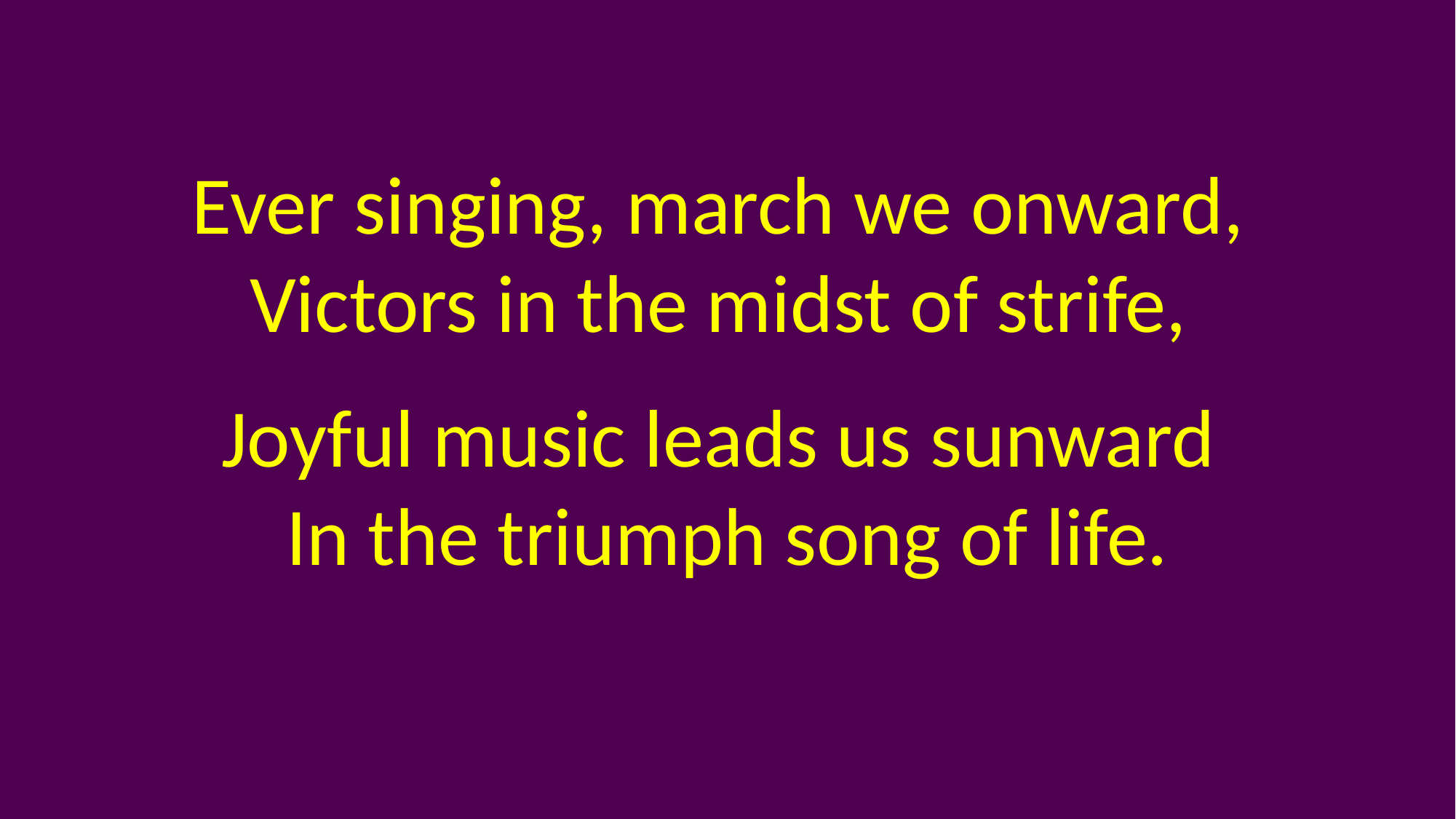

Ever singing, march we onward,
Victors in the midst of strife,
Joyful music leads us sunward
In the triumph song of life.